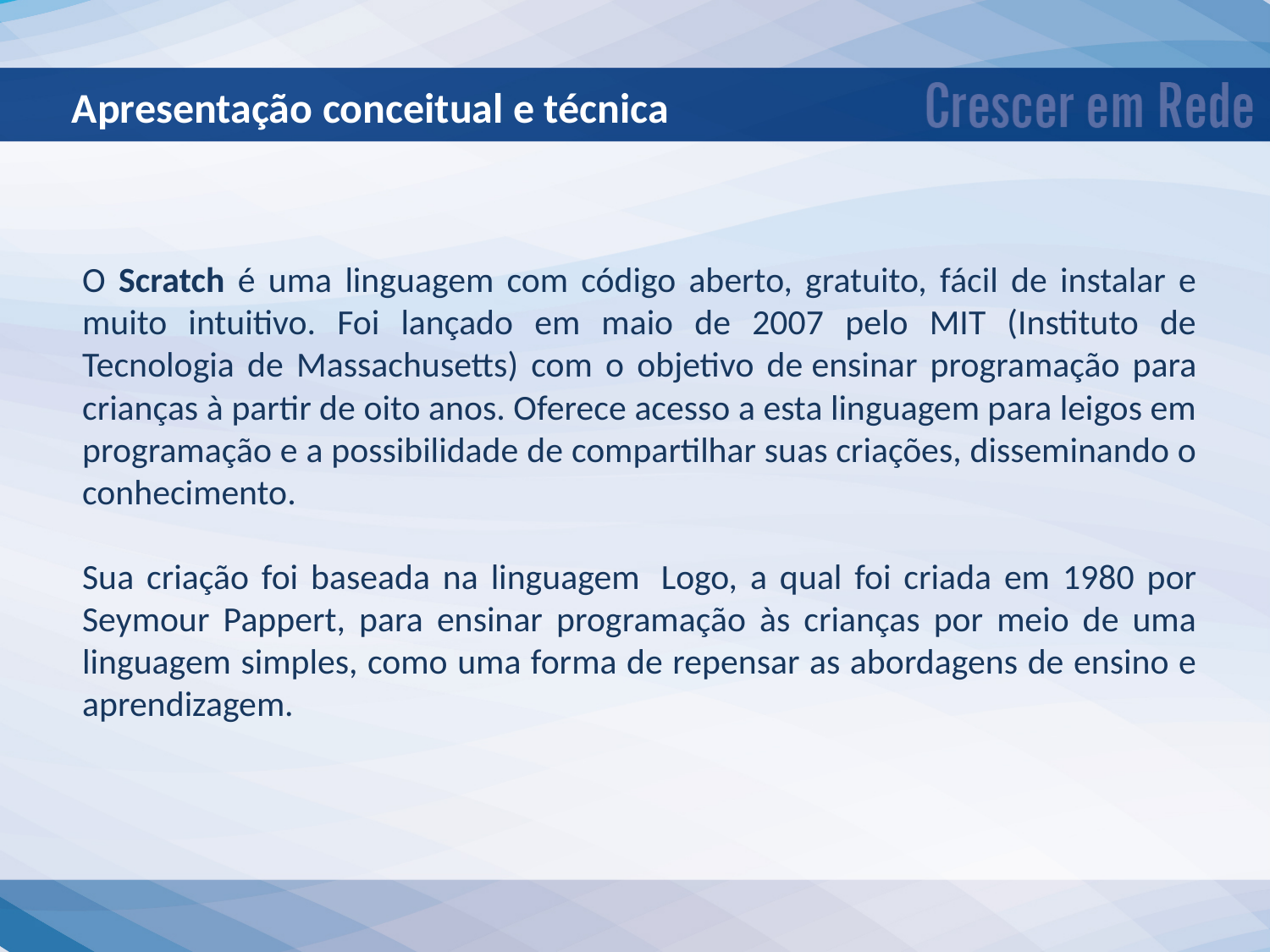

Apresentação conceitual e técnica
O Scratch é uma linguagem com código aberto, gratuito, fácil de instalar e muito intuitivo. Foi lançado em maio de 2007 pelo MIT (Instituto de Tecnologia de Massachusetts) com o objetivo de ensinar programação para crianças à partir de oito anos. Oferece acesso a esta linguagem para leigos em programação e a possibilidade de compartilhar suas criações, disseminando o conhecimento.

Sua criação foi baseada na linguagem  Logo, a qual foi criada em 1980 por Seymour Pappert, para ensinar programação às crianças por meio de uma linguagem simples, como uma forma de repensar as abordagens de ensino e aprendizagem.